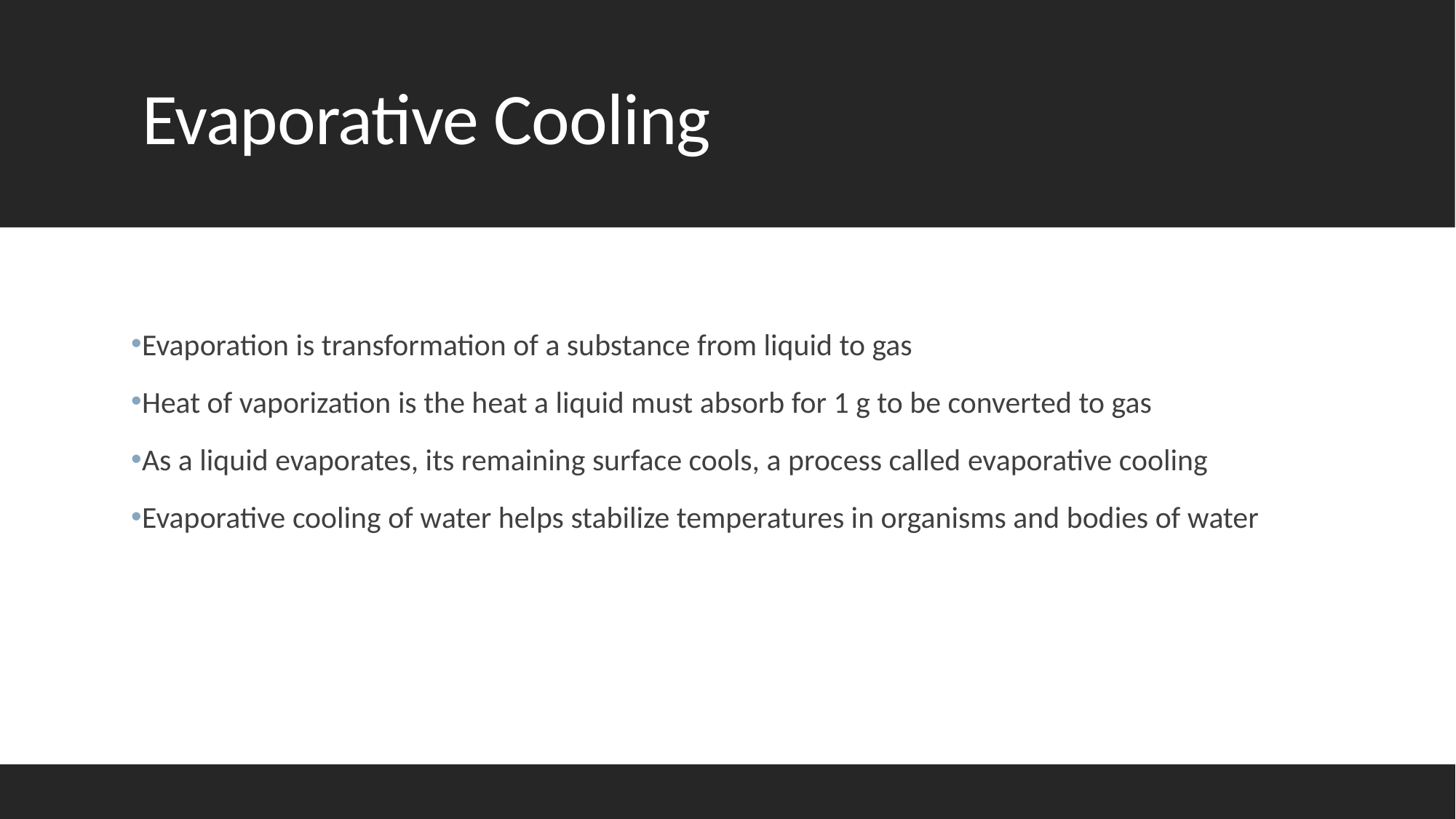

# Evaporative Cooling
Evaporation is transformation of a substance from liquid to gas
Heat of vaporization is the heat a liquid must absorb for 1 g to be converted to gas
As a liquid evaporates, its remaining surface cools, a process called evaporative cooling
Evaporative cooling of water helps stabilize temperatures in organisms and bodies of water